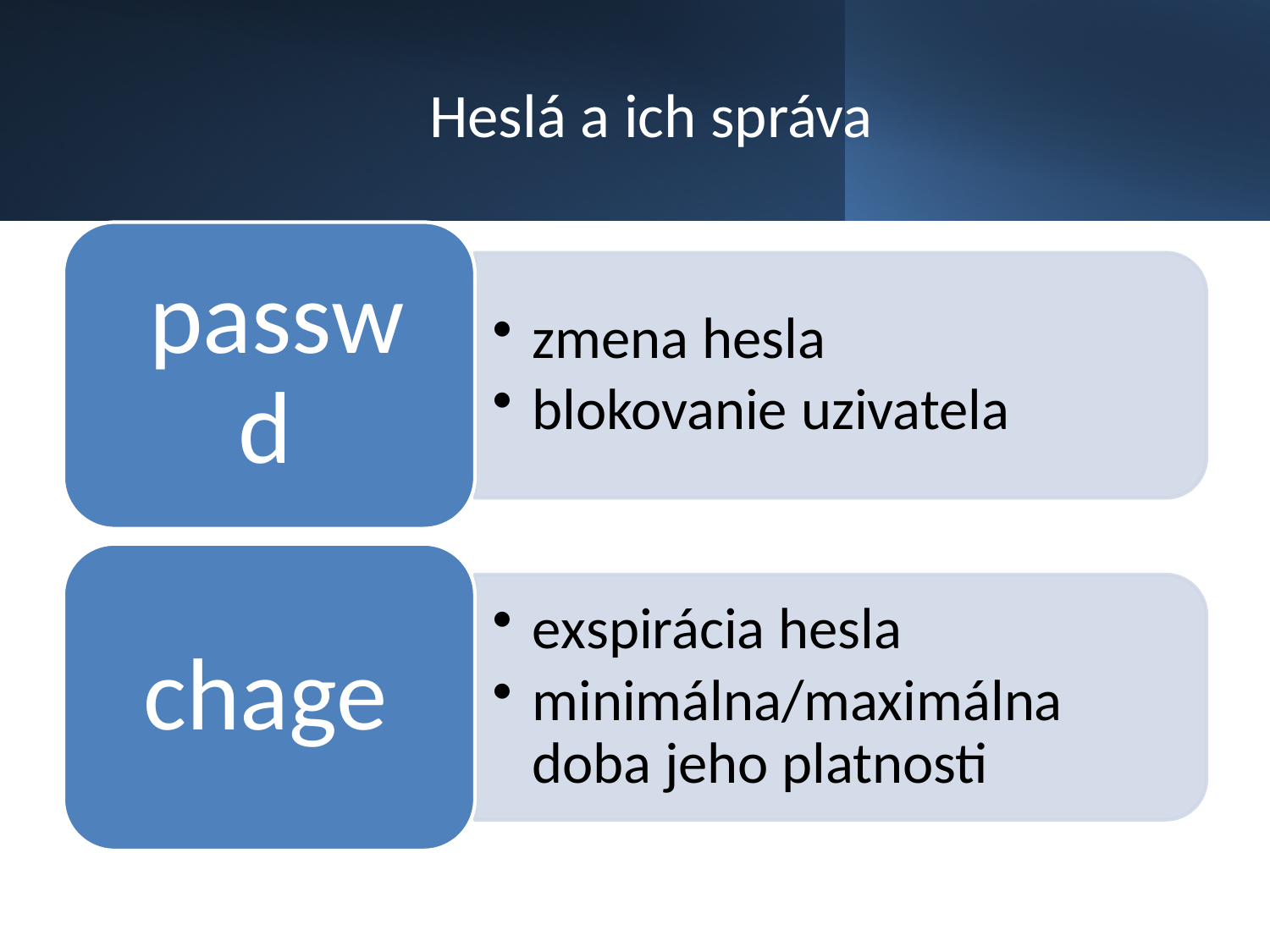

# Heslá a ich správa
zmena hesla
blokovanie uzivatela
passwd
exspirácia hesla
minimálna/maximálna doba jeho platnosti
chage